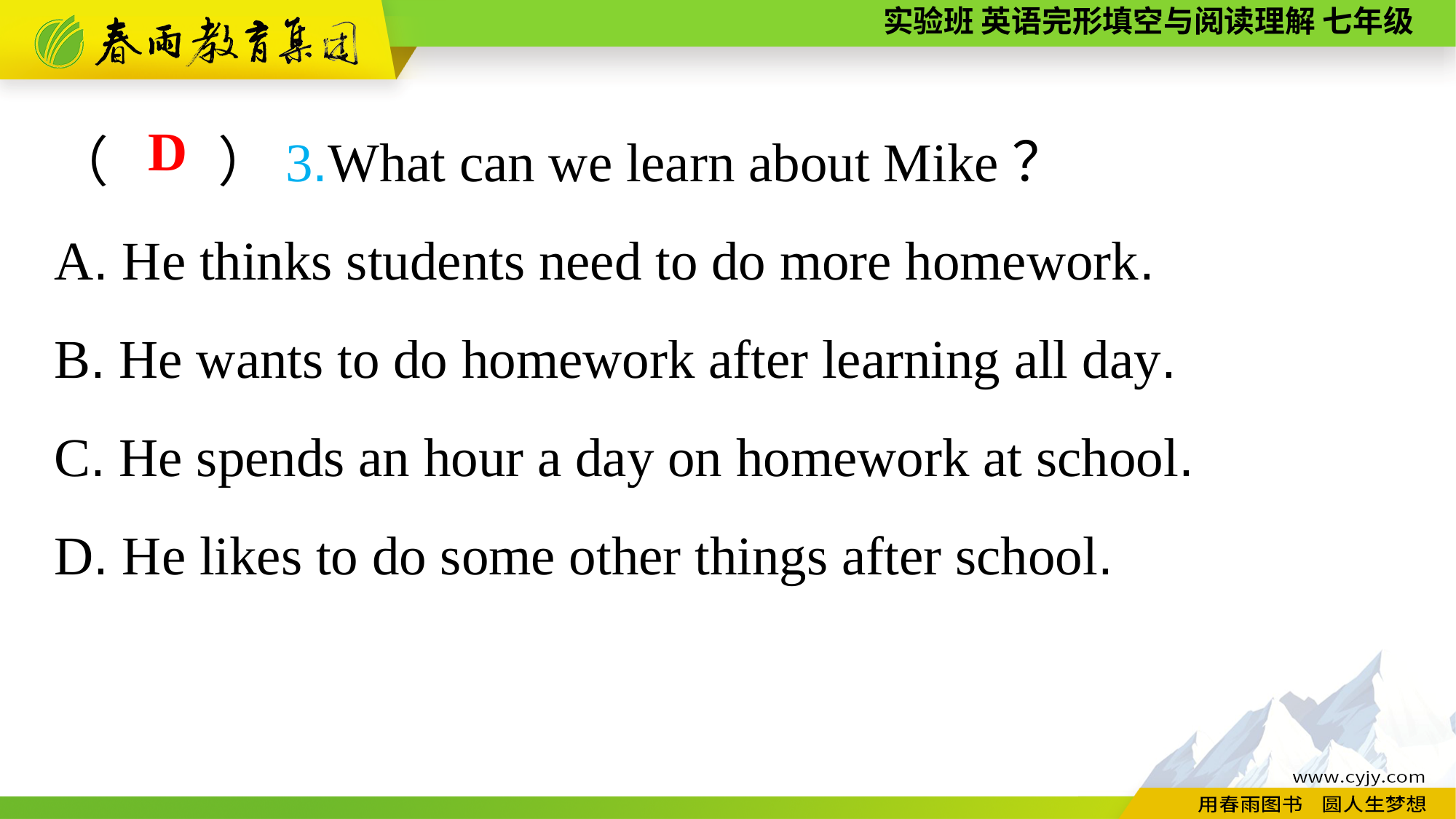

（　　）3.What can we learn about Mike？
A. He thinks students need to do more homework.
B. He wants to do homework after learning all day.
C. He spends an hour a day on homework at school.
D. He likes to do some other things after school.
D